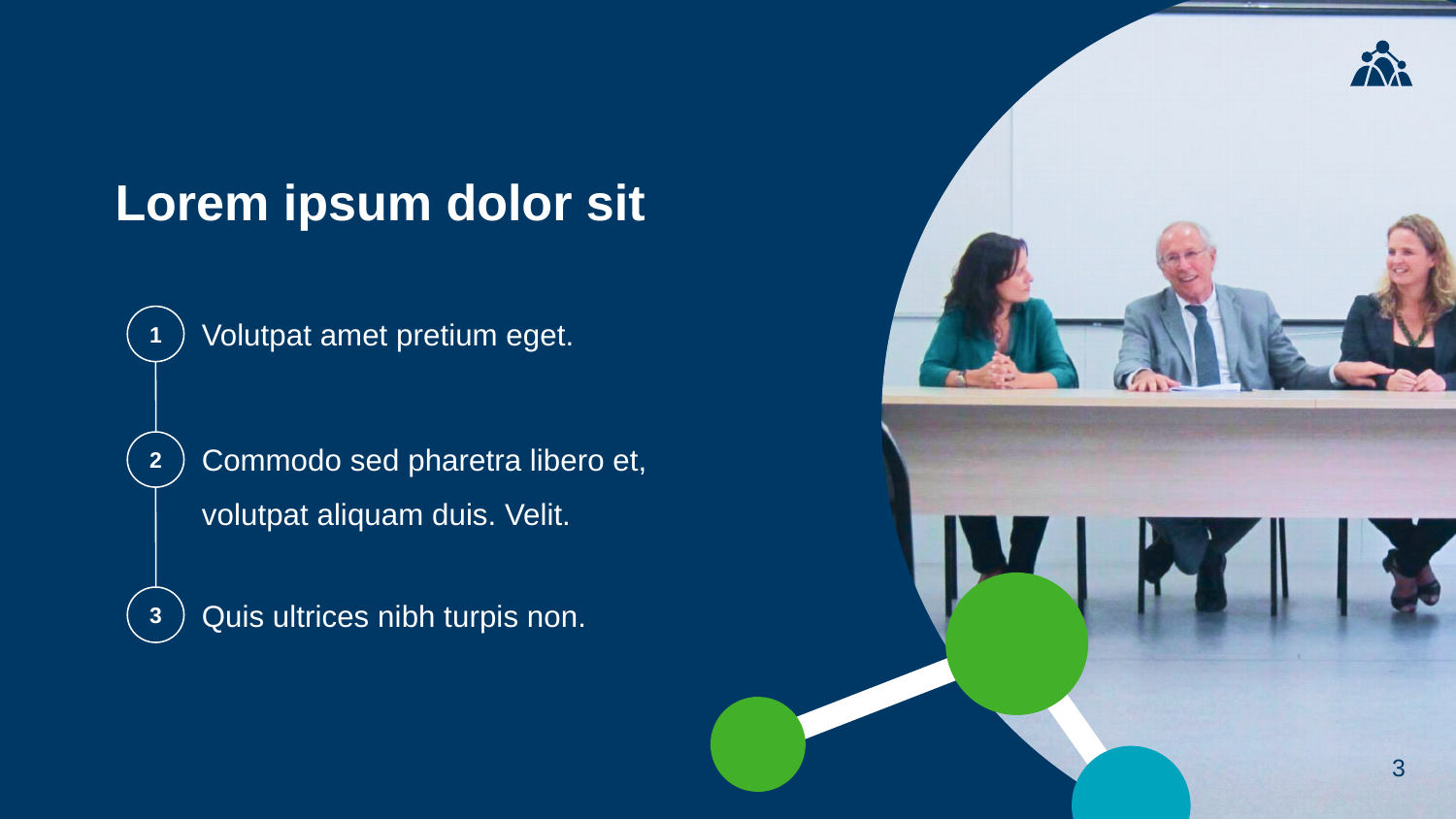

Lorem ipsum dolor sit
# Volutpat amet pretium eget.
1

2
Commodo sed pharetra libero et, volutpat aliquam duis. Velit.

Quis ultrices nibh turpis non.

3

3